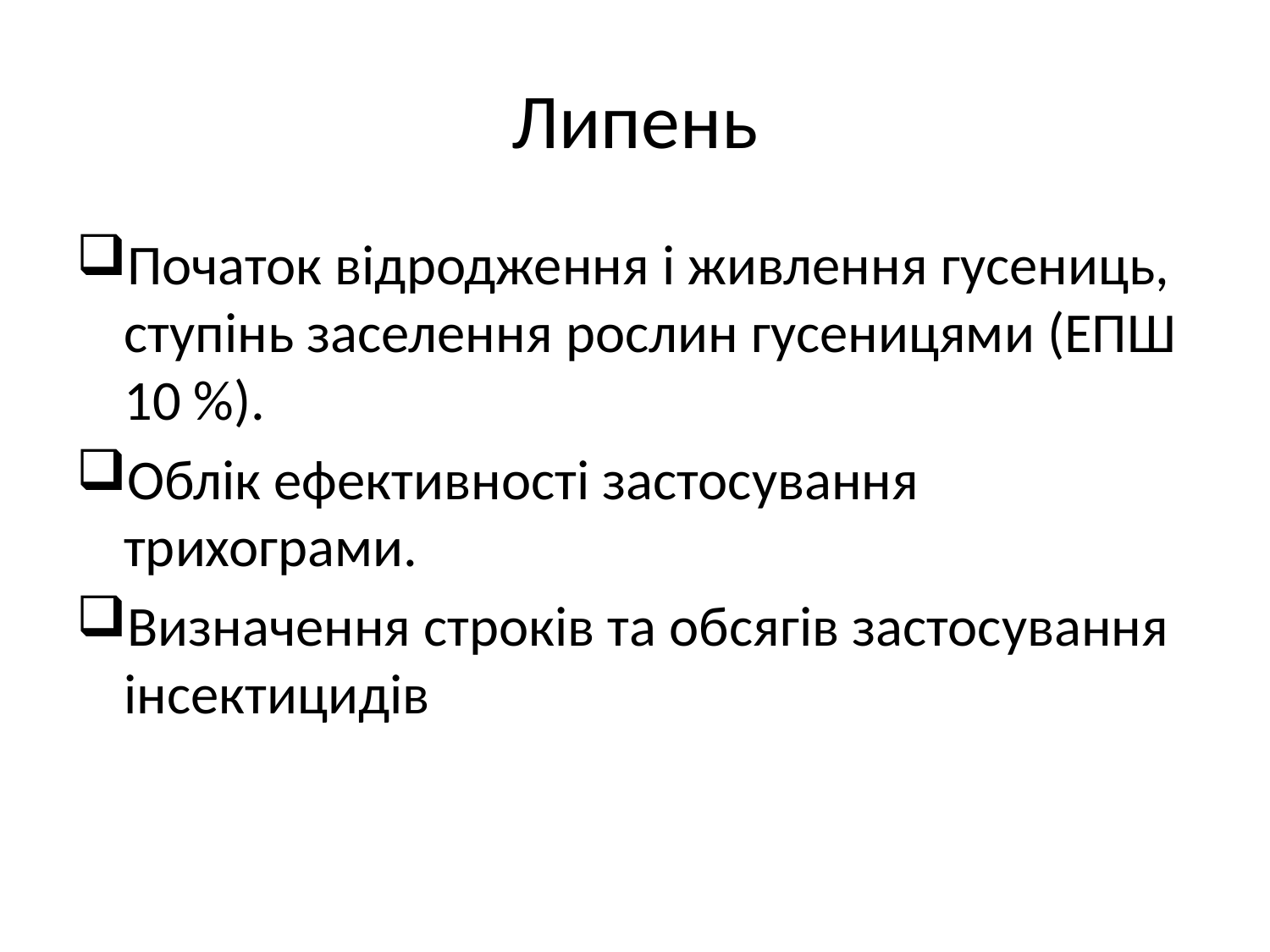

# Липень
Початок відродження і живлення гусениць, ступінь заселення рослин гусеницями (ЕПШ 10 %).
Облік ефективності застосування трихограми.
Визначення строків та обсягів застосування інсектицидів